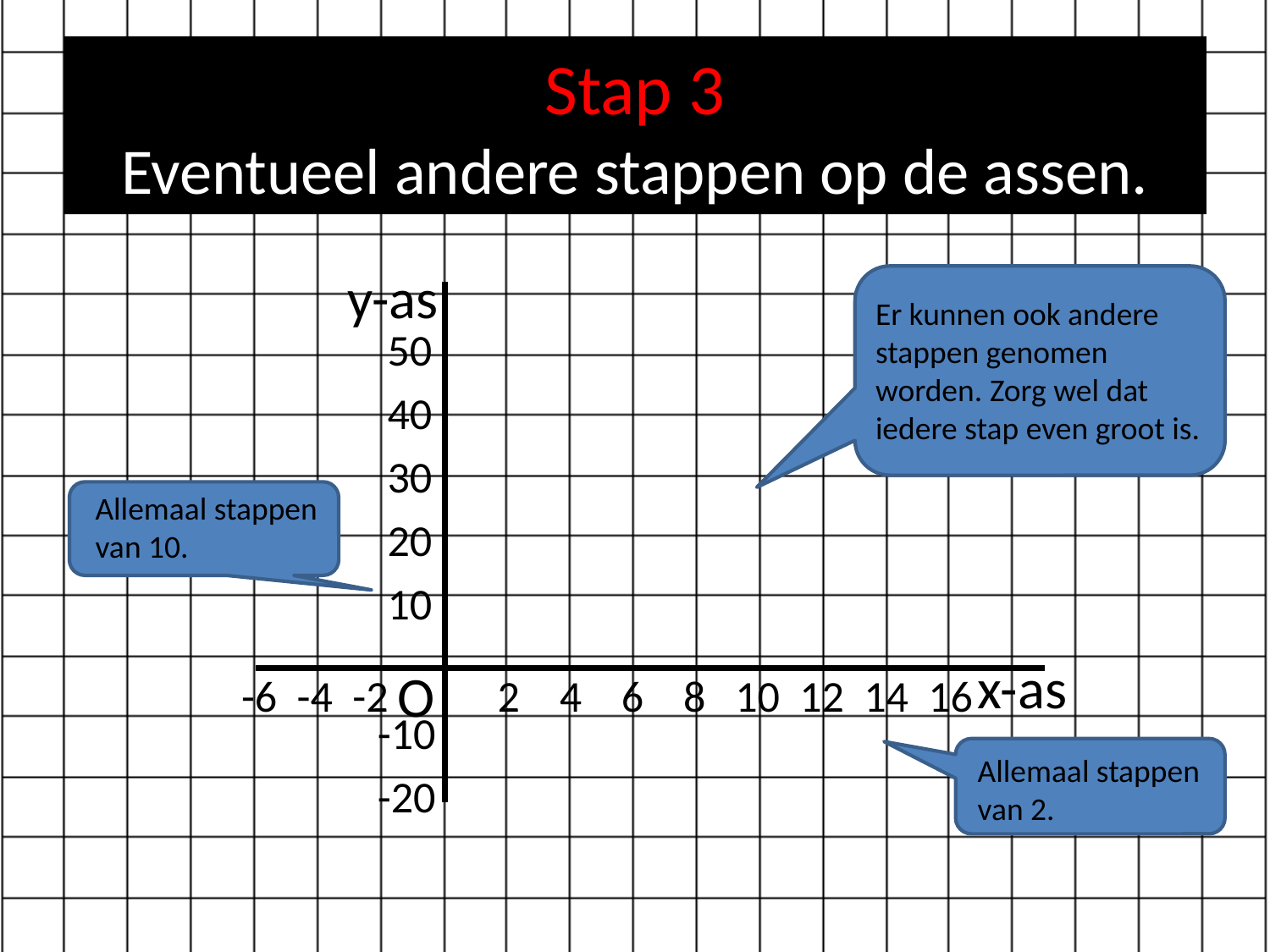

# Stap 3 Eventueel andere stappen op de assen.
y-as

Er kunnen ook andere stappen genomen worden. Zorg wel dat iedere stap even groot is.
 50

 40

 30

 20

 10

-10

-20

Allemaal stappen van 10.
x-as
O
 -6  -4  -2           2    4    6    8   10  12  14  16

Allemaal stappen van 2.